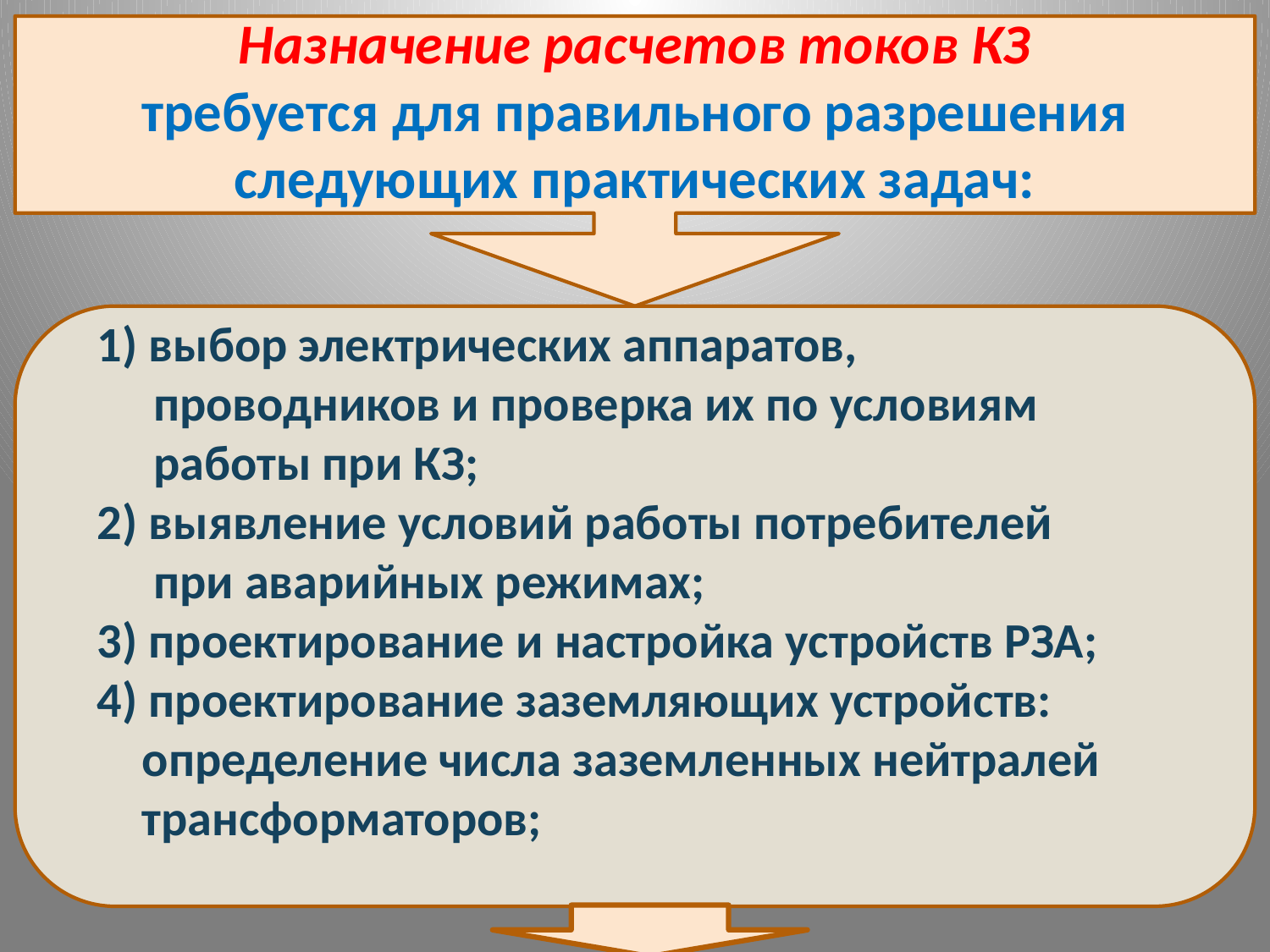

Назначение расчетов токов КЗ
требуется для правильного разрешения следующих практических задач:

1) выбор электрических аппаратов,
     проводников и проверка их по условиям
     работы при КЗ;
2) выявление условий работы потребителей
     при аварийных режимах;
3) проектирование и настройка устройств РЗА;
4) проектирование заземляющих устройств:
    определение числа заземленных нейтралей
    трансформаторов;